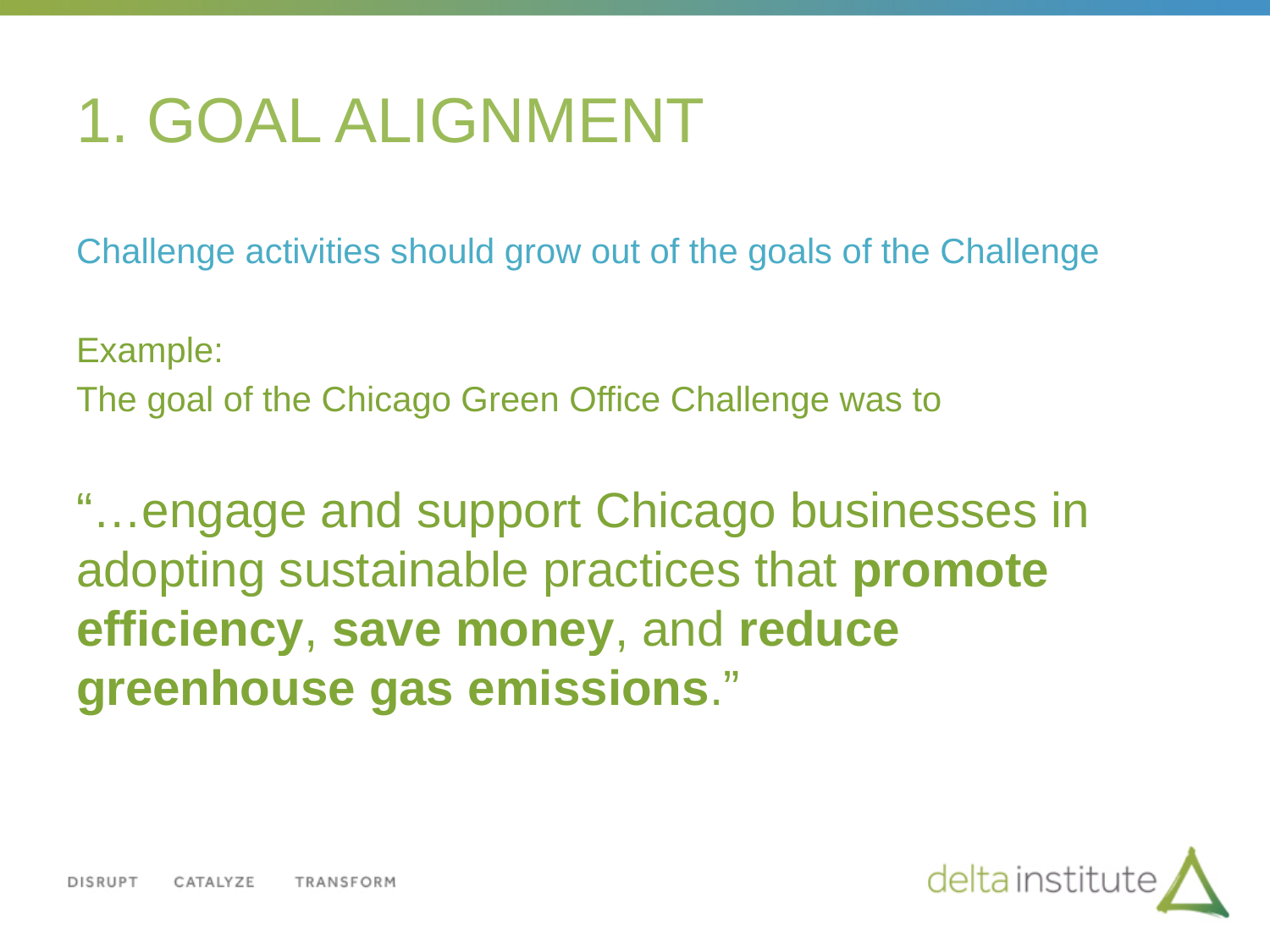

# 1. GOAL ALIGNMENT
Challenge activities should grow out of the goals of the Challenge

Example:
The goal of the Chicago Green Office Challenge was to

“…engage and support Chicago businesses in adopting sustainable practices that promote efficiency, save money, and reduce greenhouse gas emissions.”